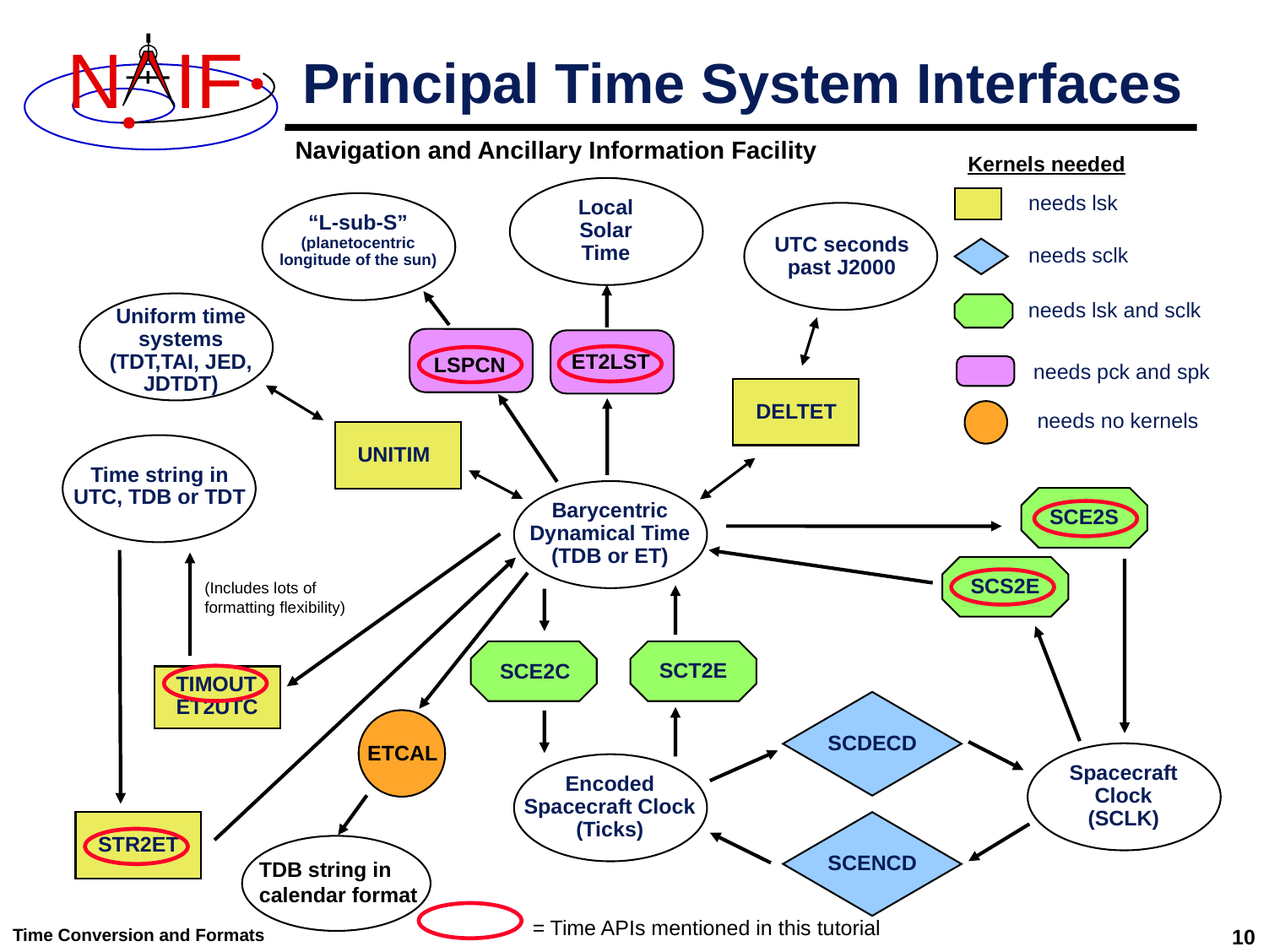

# Principal Time System Interfaces
Kernels needed

Local
Solar
Time

needs lsk

“L-sub-S”
(planetocentric longitude of the sun)

UTC seconds past J2000

needs sclk

Uniform time systems (TDT,TAI, JED, JDTDT)

needs lsk and sclk

LSPCN

ET2LST

needs pck and spk

DELTET

needs no kernels

UNITIM

Time string in
UTC, TDB or TDT

Barycentric
Dynamical Time
(TDB or ET)

SCE2S

SCS2E

(Includes lots of
formatting flexibility)

SCT2E

SCE2C

TIMOUT
ET2UTC

SCDECD

ETCAL

Spacecraft
Clock
(SCLK)

Encoded
Spacecraft Clock
(Ticks)

SCENCD

STR2ET

TDB string in
calendar format

= Time APIs mentioned in this tutorial
Time Conversion and Formats
10